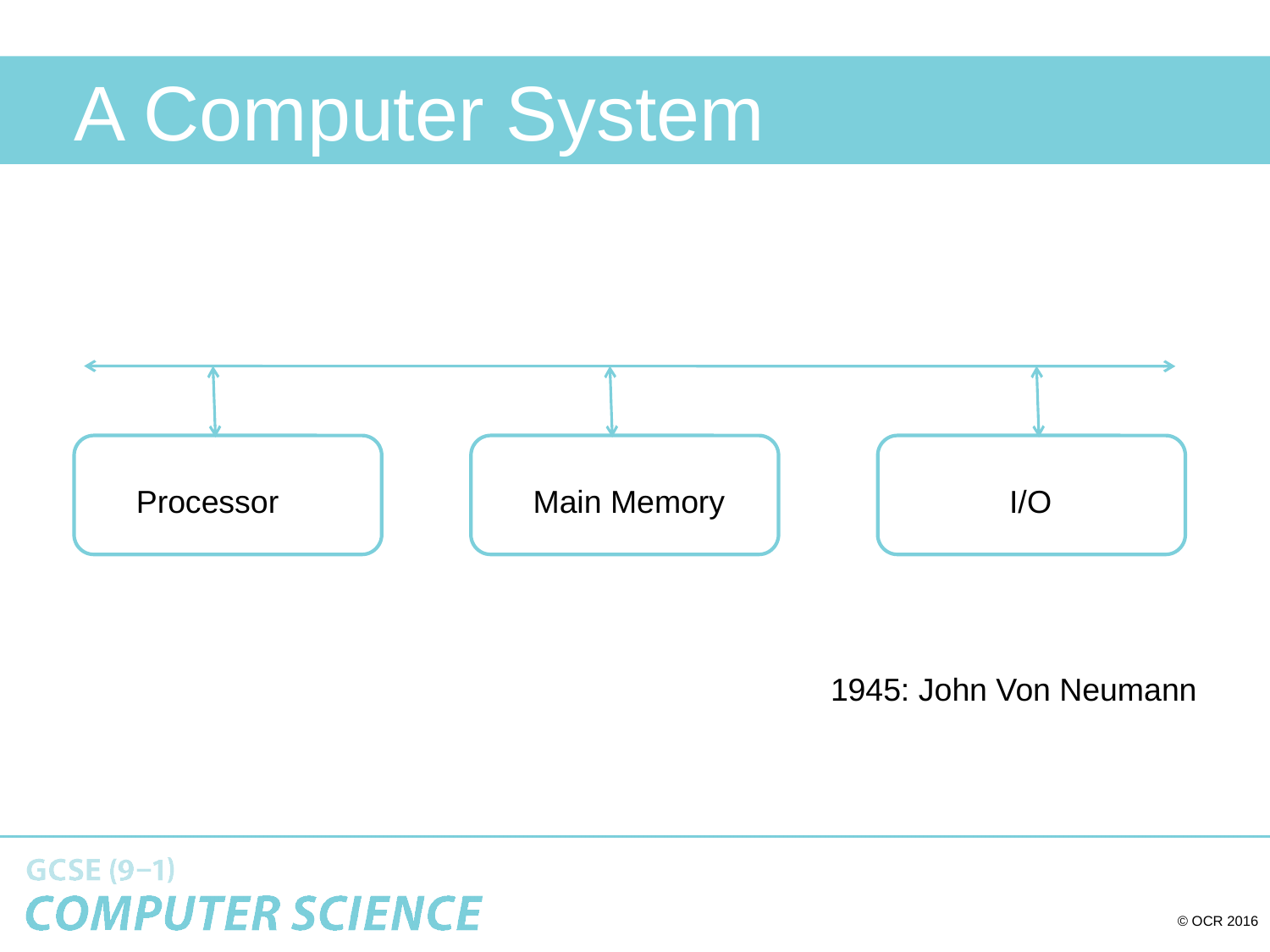

# A Computer System

Processor
Main Memory
I/O
1945: John Von Neumann